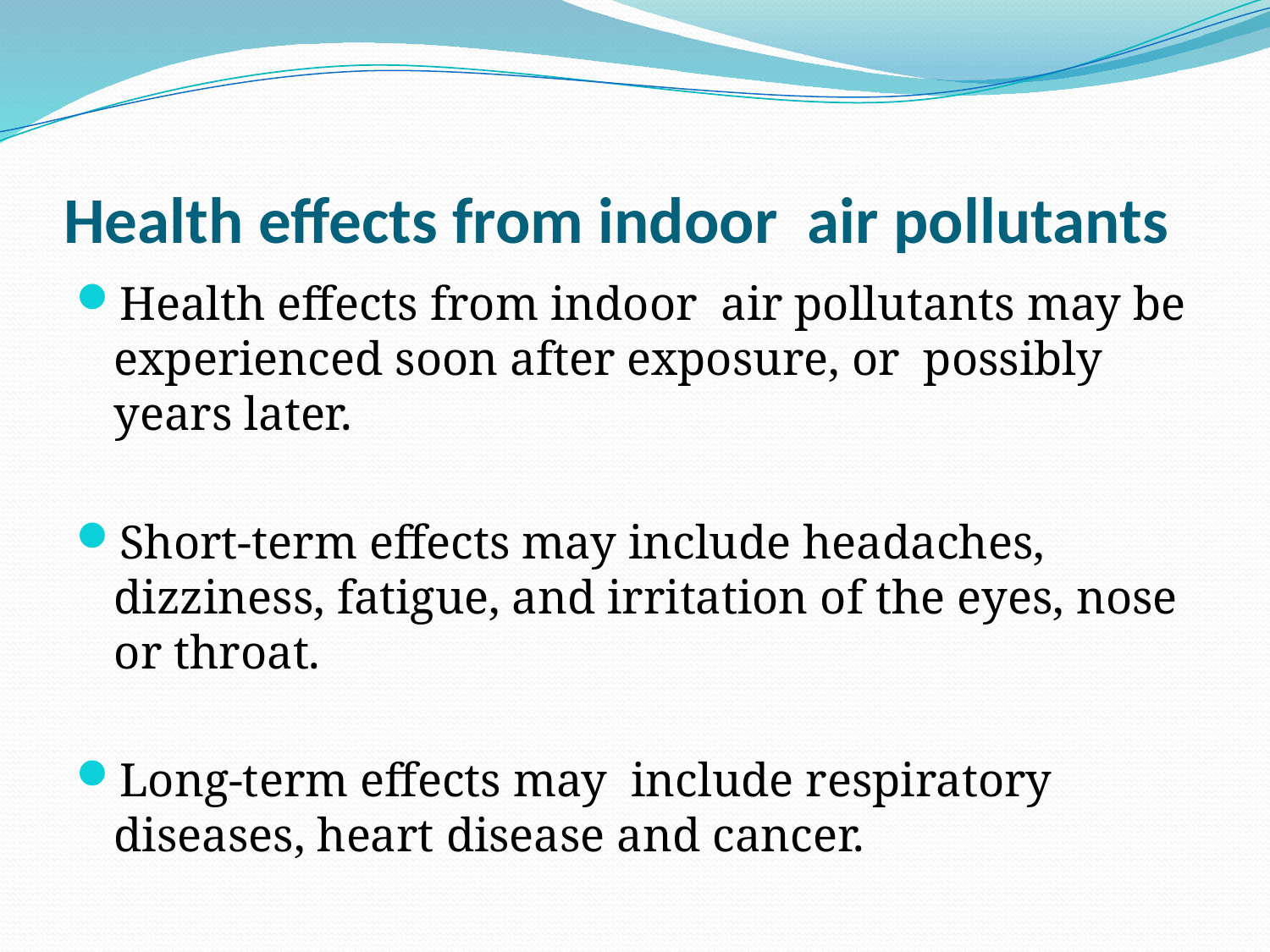

# Health effects from indoor  air pollutants
Health effects from indoor  air pollutants may be experienced soon after exposure, or  possibly years later.

Short-term effects may include headaches, dizziness, fatigue, and irritation of the eyes, nose or throat.

Long-term effects may  include respiratory  diseases, heart disease and cancer.